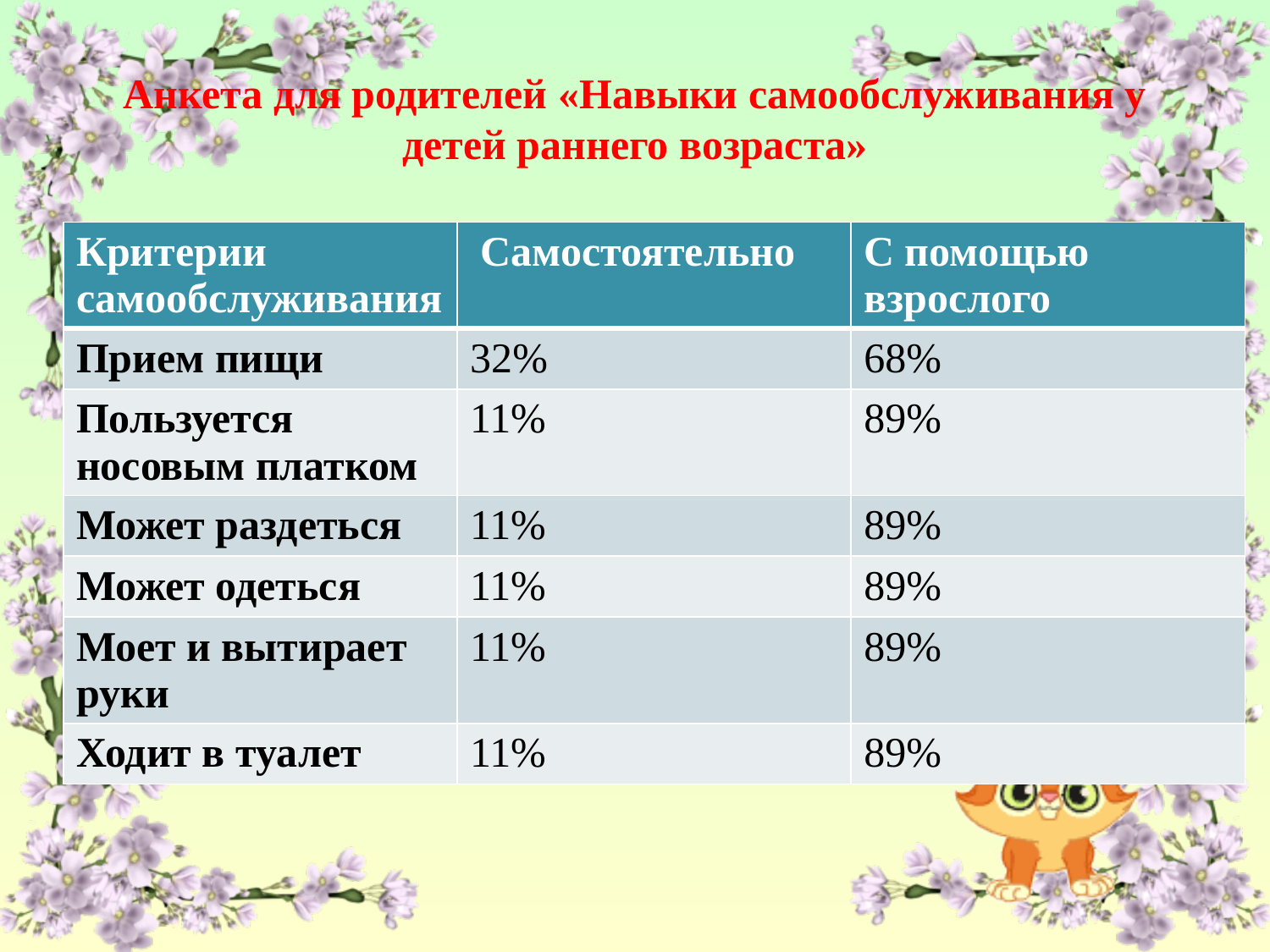

# Анкета для родителей «Навыки самообслуживания у детей раннего возраста»
| Критерии самообслуживания | Самостоятельно | С помощью взрослого |
| --- | --- | --- |
| Прием пищи | 32% | 68% |
| Пользуется носовым платком | 11% | 89% |
| Может раздеться | 11% | 89% |
| Может одеться | 11% | 89% |
| Моет и вытирает руки | 11% | 89% |
| Ходит в туалет | 11% | 89% |